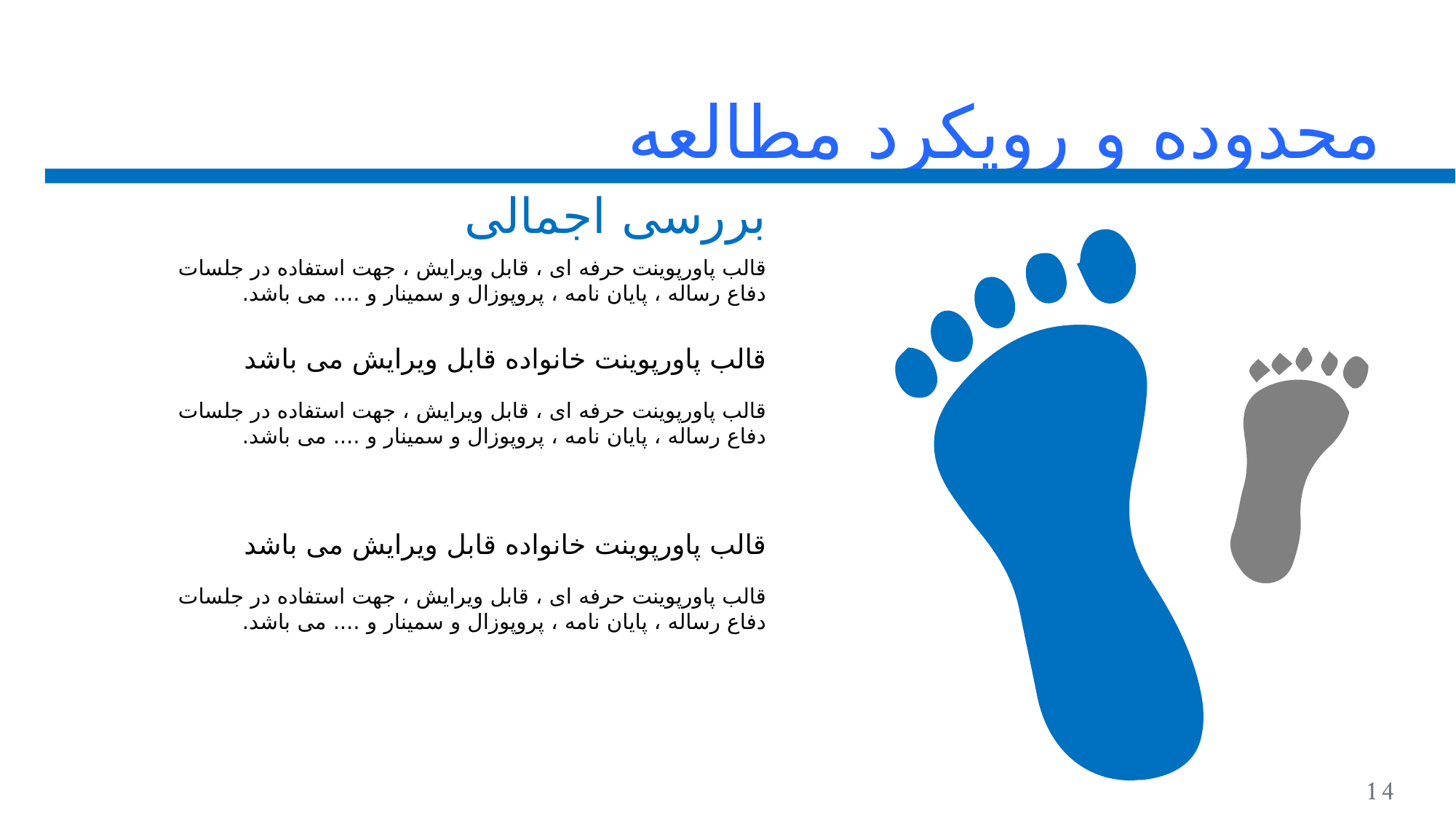

محدوده و رویکرد مطالعه

بررسی اجمالی

قالب پاورپوينت حرفه ای ، قابل ویرایش ، جهت استفاده در جلسات دفاع رساله ، پایان نامه ، پروپوزال و سمینار و .... می باشد.

قالب پاورپوینت خانواده قابل ویرایش می باشد

قالب پاورپوينت حرفه ای ، قابل ویرایش ، جهت استفاده در جلسات دفاع رساله ، پایان نامه ، پروپوزال و سمینار و .... می باشد.
قالب پاورپوینت خانواده قابل ویرایش می باشد
قالب پاورپوينت حرفه ای ، قابل ویرایش ، جهت استفاده در جلسات دفاع رساله ، پایان نامه ، پروپوزال و سمینار و .... می باشد.